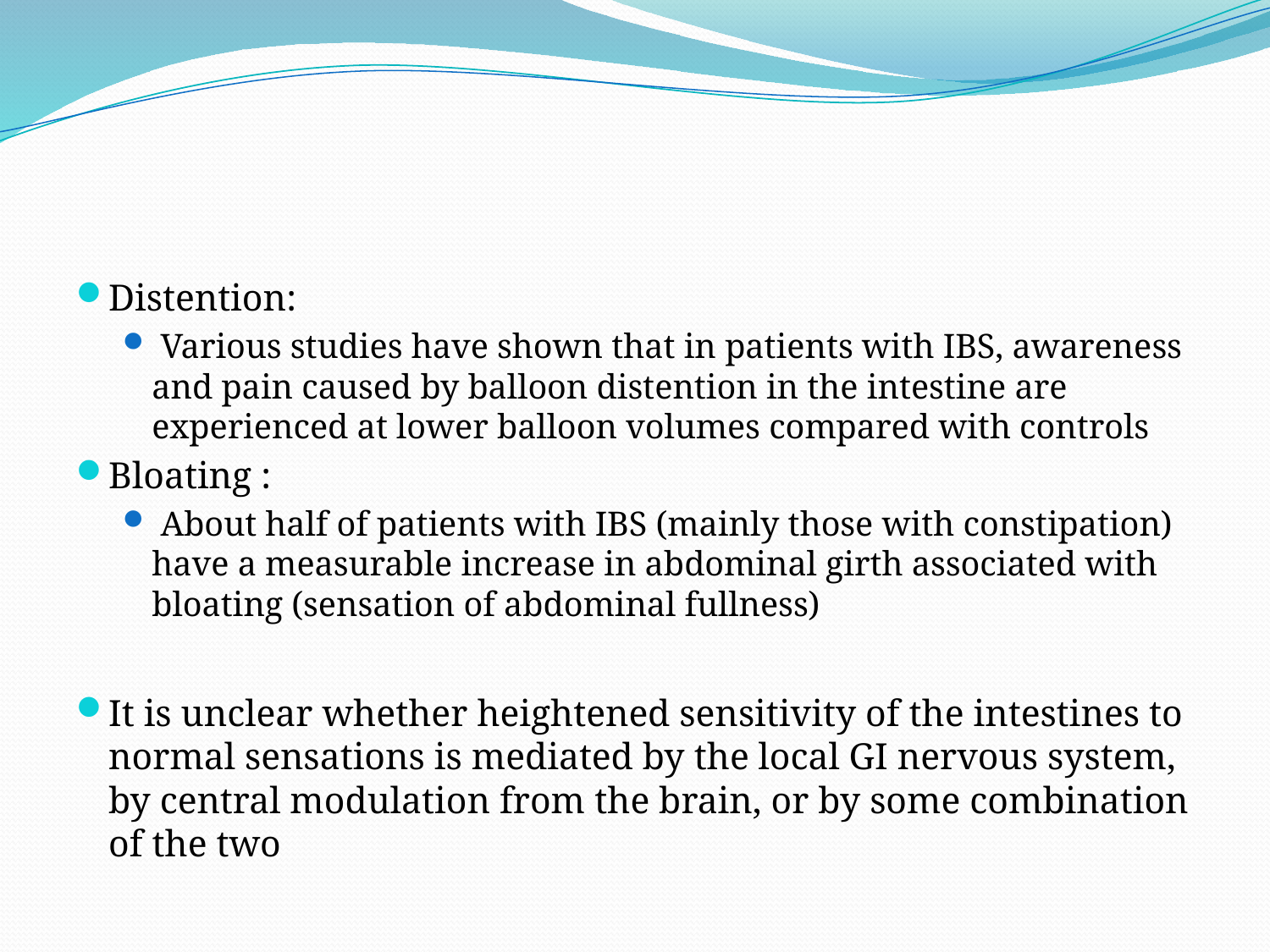

#
Distention:
 Various studies have shown that in patients with IBS, awareness and pain caused by balloon distention in the intestine are experienced at lower balloon volumes compared with controls
Bloating :
 About half of patients with IBS (mainly those with constipation) have a measurable increase in abdominal girth associated with bloating (sensation of abdominal fullness)

It is unclear whether heightened sensitivity of the intestines to normal sensations is mediated by the local GI nervous system, by central modulation from the brain, or by some combination of the two